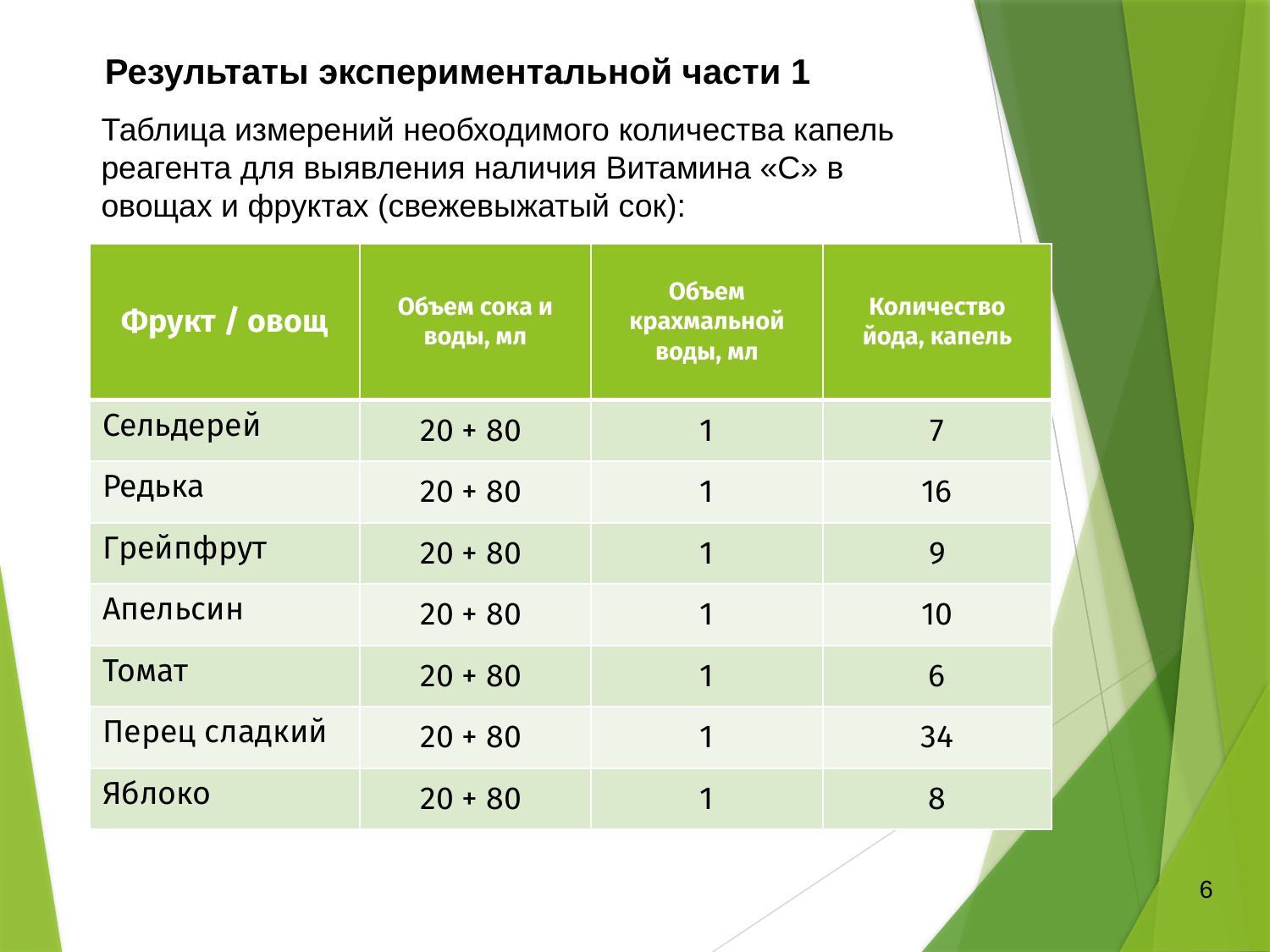

Результаты экспериментальной части 1
Таблица измерений необходимого количества капель
реагента для выявления наличия Витамина «С» в
овощах и фруктах (свежевыжатый сок):
| Фрукт / овощ | Объем сока и воды, мл | Объем крахмальной воды, мл | Количество йода, капель |
| --- | --- | --- | --- |
| Сельдерей | 20 + 80 | 1 | 7 |
| Редька | 20 + 80 | 1 | 16 |
| Грейпфрут | 20 + 80 | 1 | 9 |
| Апельсин | 20 + 80 | 1 | 10 |
| Томат | 20 + 80 | 1 | 6 |
| Перец сладкий | 20 + 80 | 1 | 34 |
| Яблоко | 20 + 80 | 1 | 8 |
6